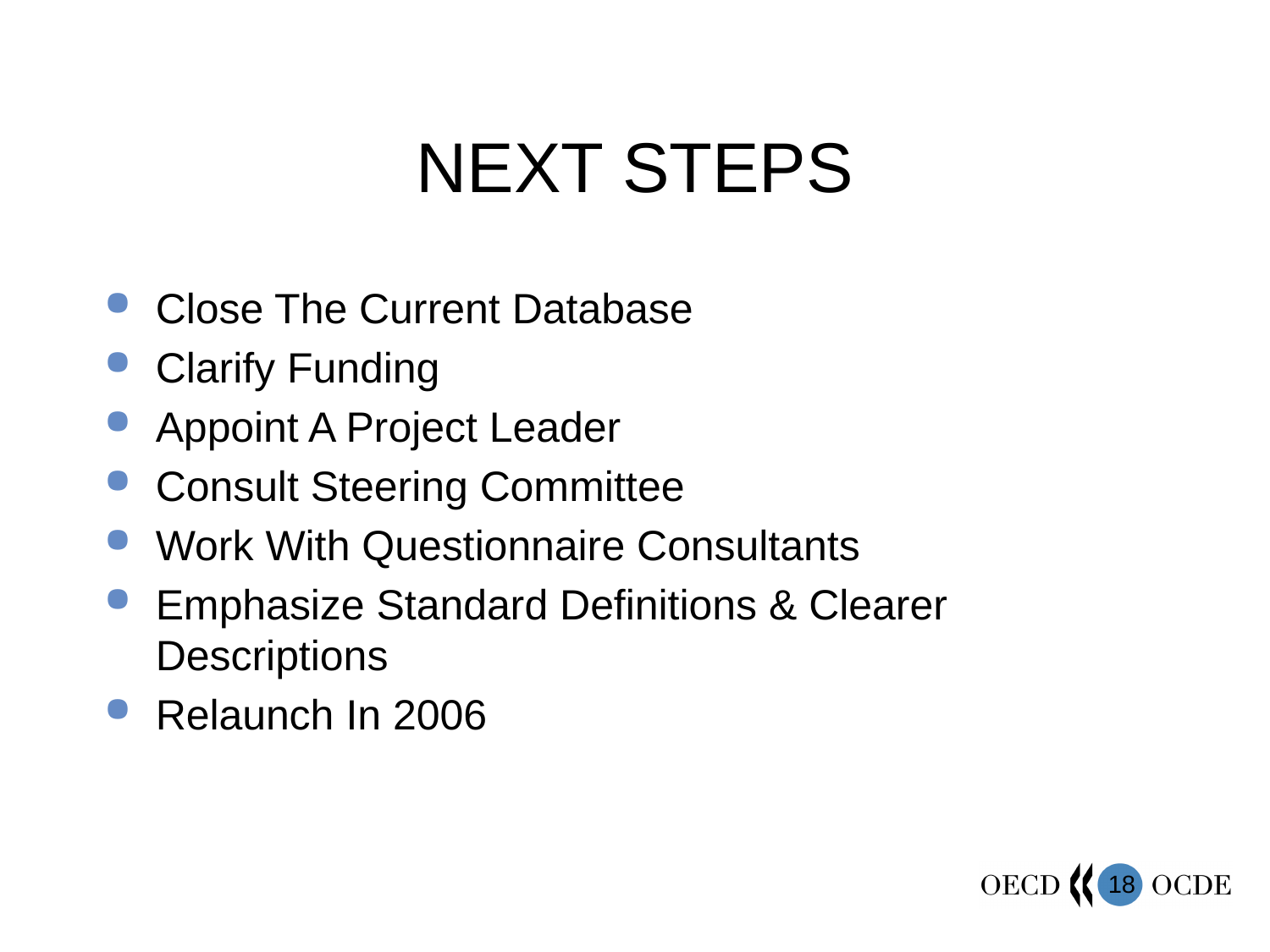

# NEXT STEPS
Close The Current Database
Clarify Funding
Appoint A Project Leader
Consult Steering Committee
Work With Questionnaire Consultants
Emphasize Standard Definitions & Clearer Descriptions
Relaunch In 2006